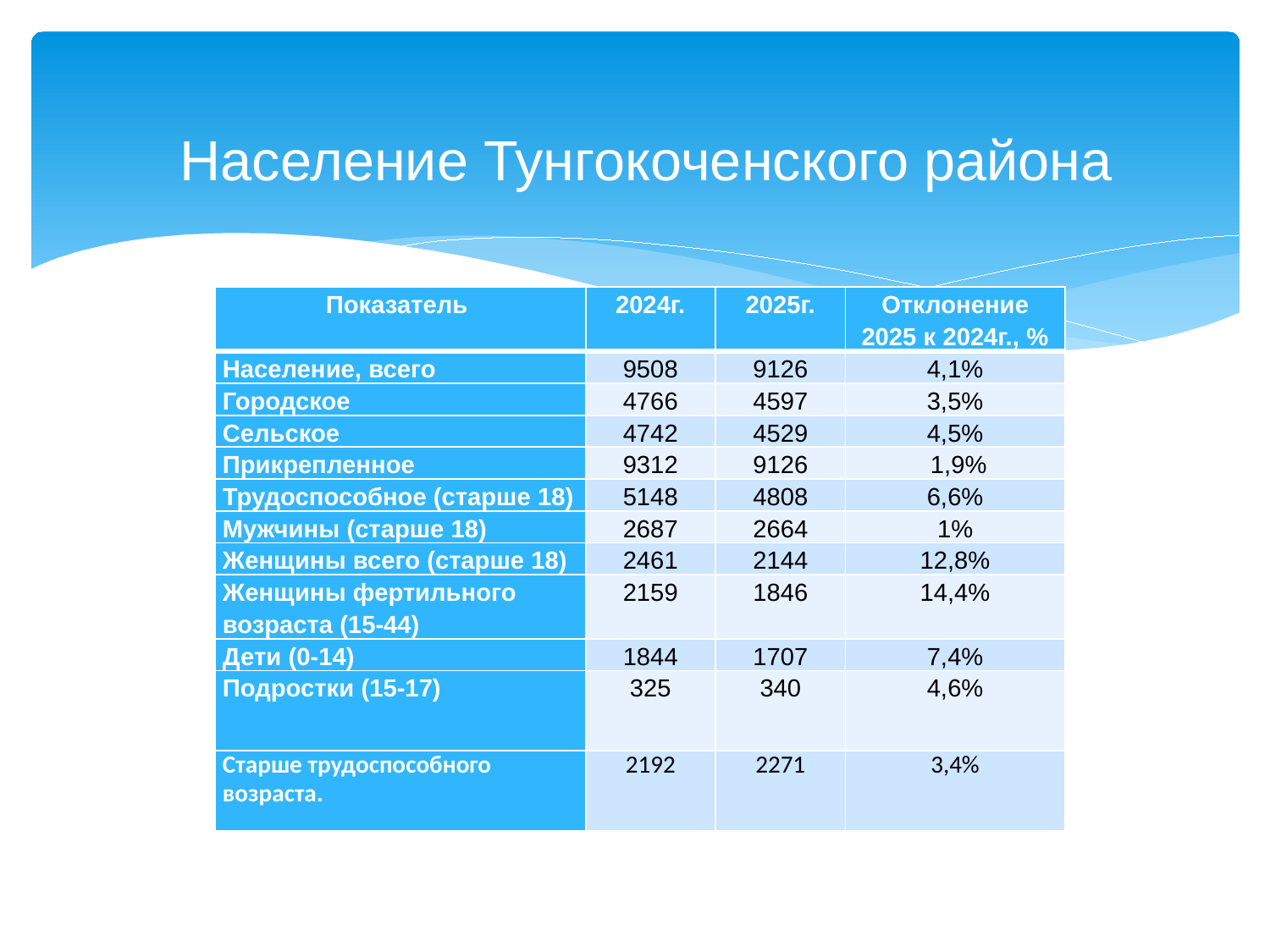

# Население Тунгокоченского района
| Показатель | 2024г. | 2025г. | Отклонение 2025 к 2024г., % |
| --- | --- | --- | --- |
| Население, всего | 9508 | 9126 | 4,1% |
| Городское | 4766 | 4597 | 3,5% |
| Сельское | 4742 | 4529 | 4,5% |
| Прикрепленное | 9312 | 9126 | 1,9% |
| Трудоспособное (старше 18) | 5148 | 4808 | 6,6% |
| Мужчины (старше 18) | 2687 | 2664 | 1% |
| Женщины всего (старше 18) | 2461 | 2144 | 12,8% |
| Женщины фертильного возраста (15-44) | 2159 | 1846 | 14,4% |
| Дети (0-14) | 1844 | 1707 | 7,4% |
| Подростки (15-17) | 325 | 340 | 4,6% |
| Старше трудоспособного возраста. | 2192 | 2271 | 3,4% |